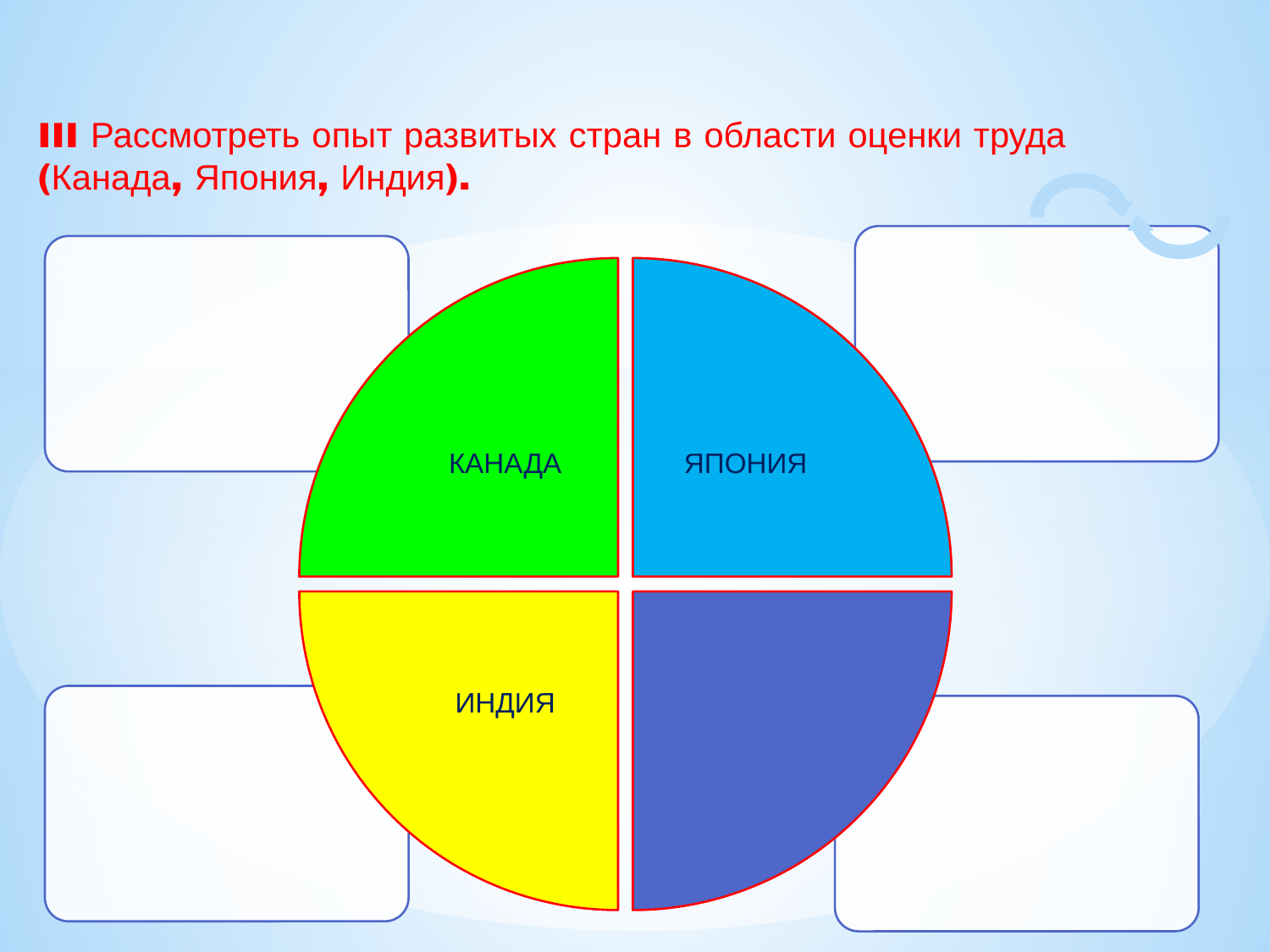

# III Рассмотреть опыт развитых стран в области оценки труда (Канада, Япония, Индия).

КАНАДА
ЯПОНИЯ

ИНДИЯ